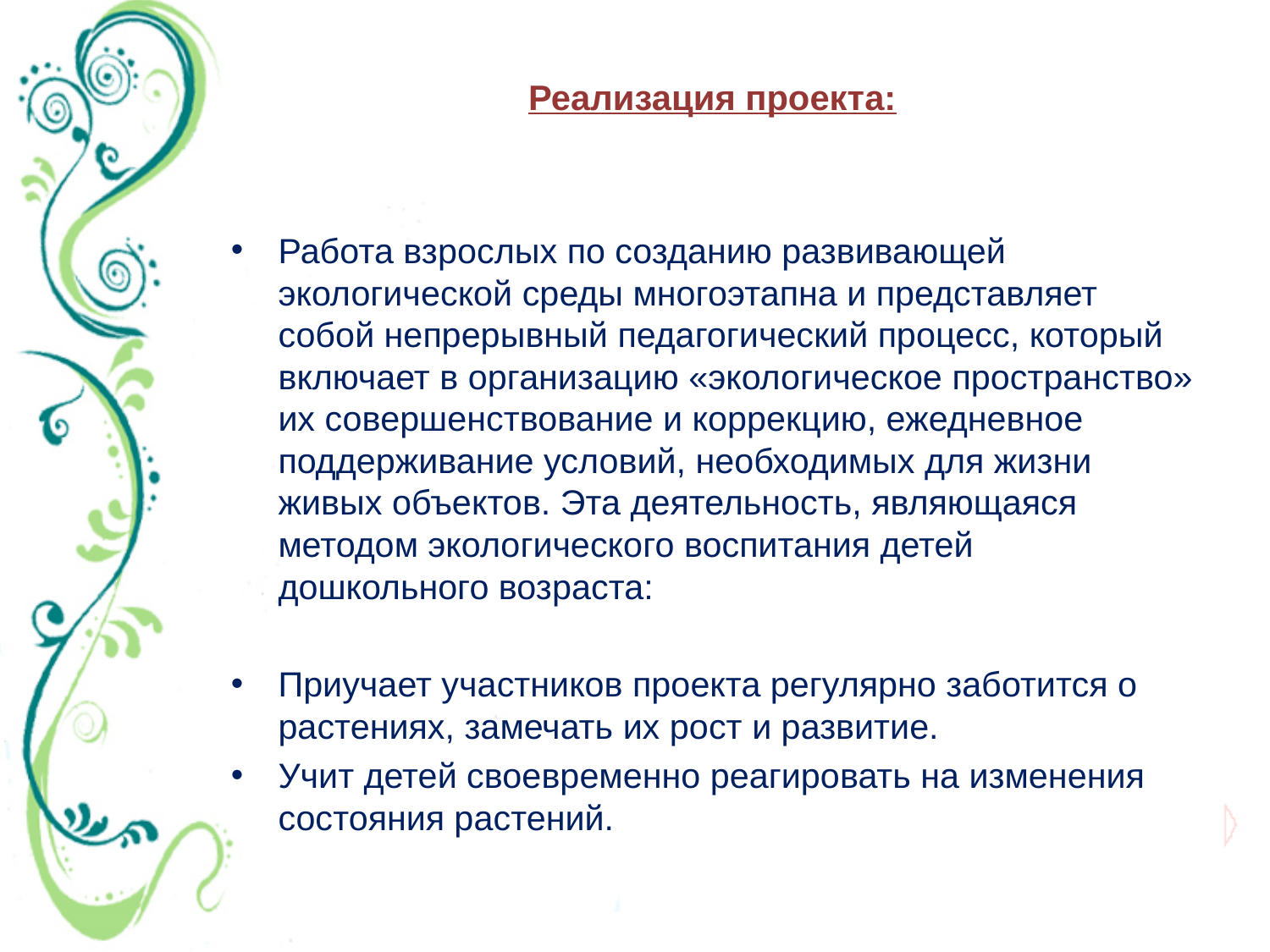

# Реализация проекта:
Работа взрослых по созданию развивающей экологической среды многоэтапна и представляет собой непрерывный педагогический процесс, который включает в организацию «экологическое пространство» их совершенствование и коррекцию, ежедневное поддерживание условий, необходимых для жизни живых объектов. Эта деятельность, являющаяся методом экологического воспитания детей дошкольного возраста:

Приучает участников проекта регулярно заботится о растениях, замечать их рост и развитие.
Учит детей своевременно реагировать на изменения состояния растений.